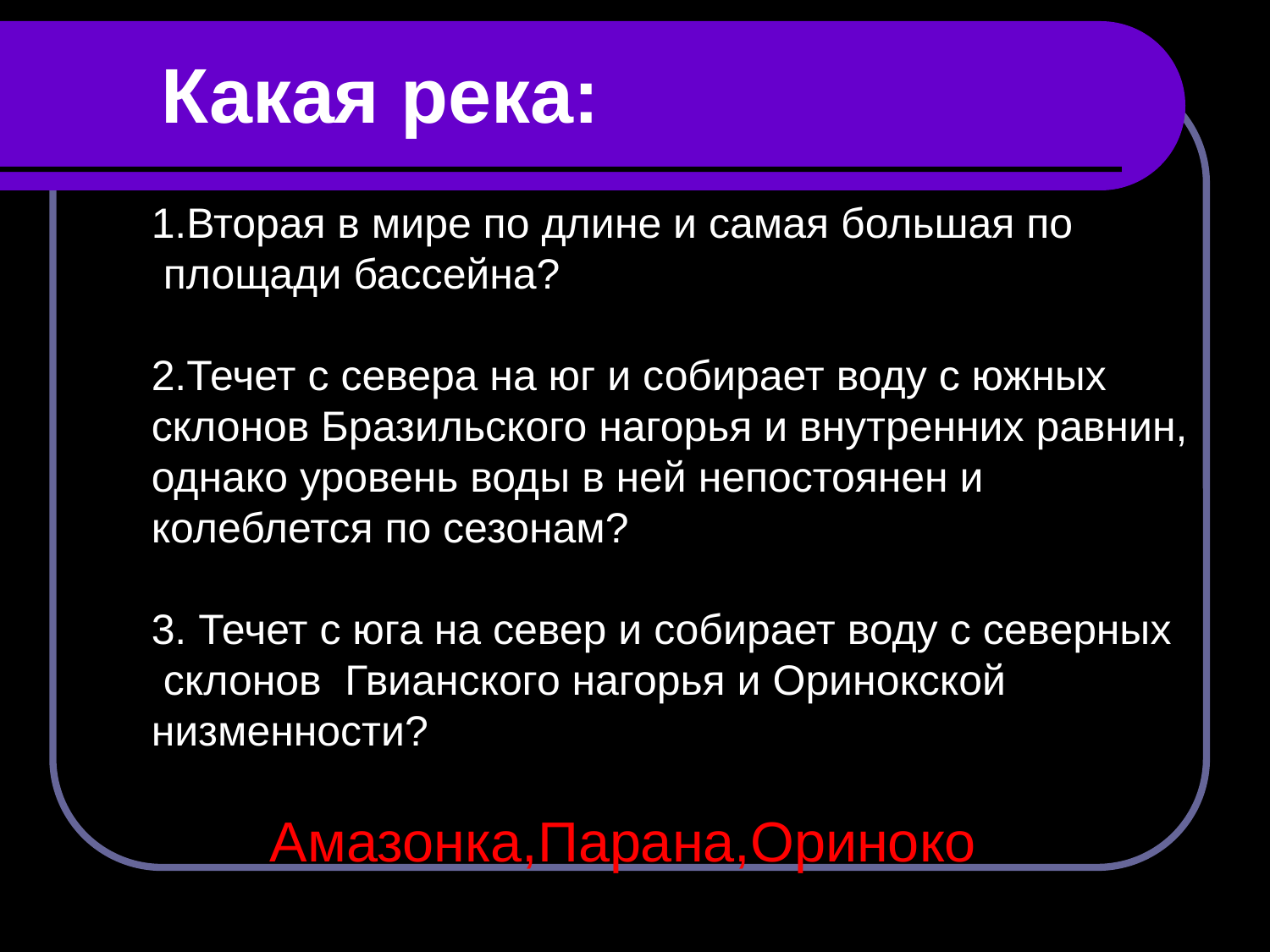

Какая река:

1.Вторая в мире по длине и самая большая по
 площади бассейна?

2.Течет с севера на юг и собирает воду с южных
склонов Бразильского нагорья и внутренних равнин, однако уровень воды в ней непостоянен и колеблется по сезонам?

3. Течет с юга на север и собирает воду с северных
 склонов  Гвианского нагорья и Оринокской низменности?

          Амазонка,Парана,Ориноко